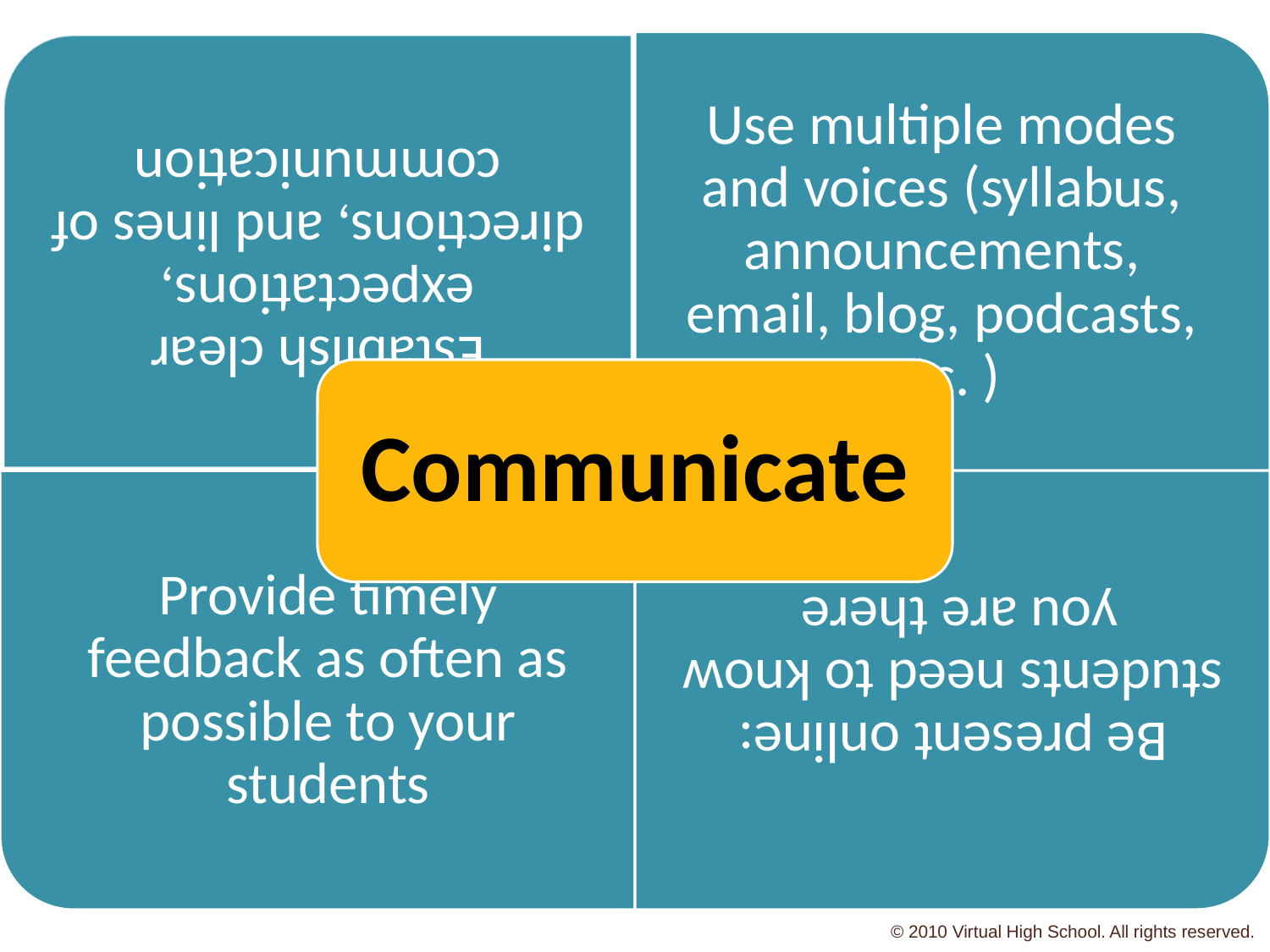

Establish clear expectations, directions, and lines of communication
Use multiple modes and voices (syllabus, announcements, email, blog, podcasts, etc. )
Provide timely feedback as often as possible to your students
Be present online: students need to know you are there
Communicate